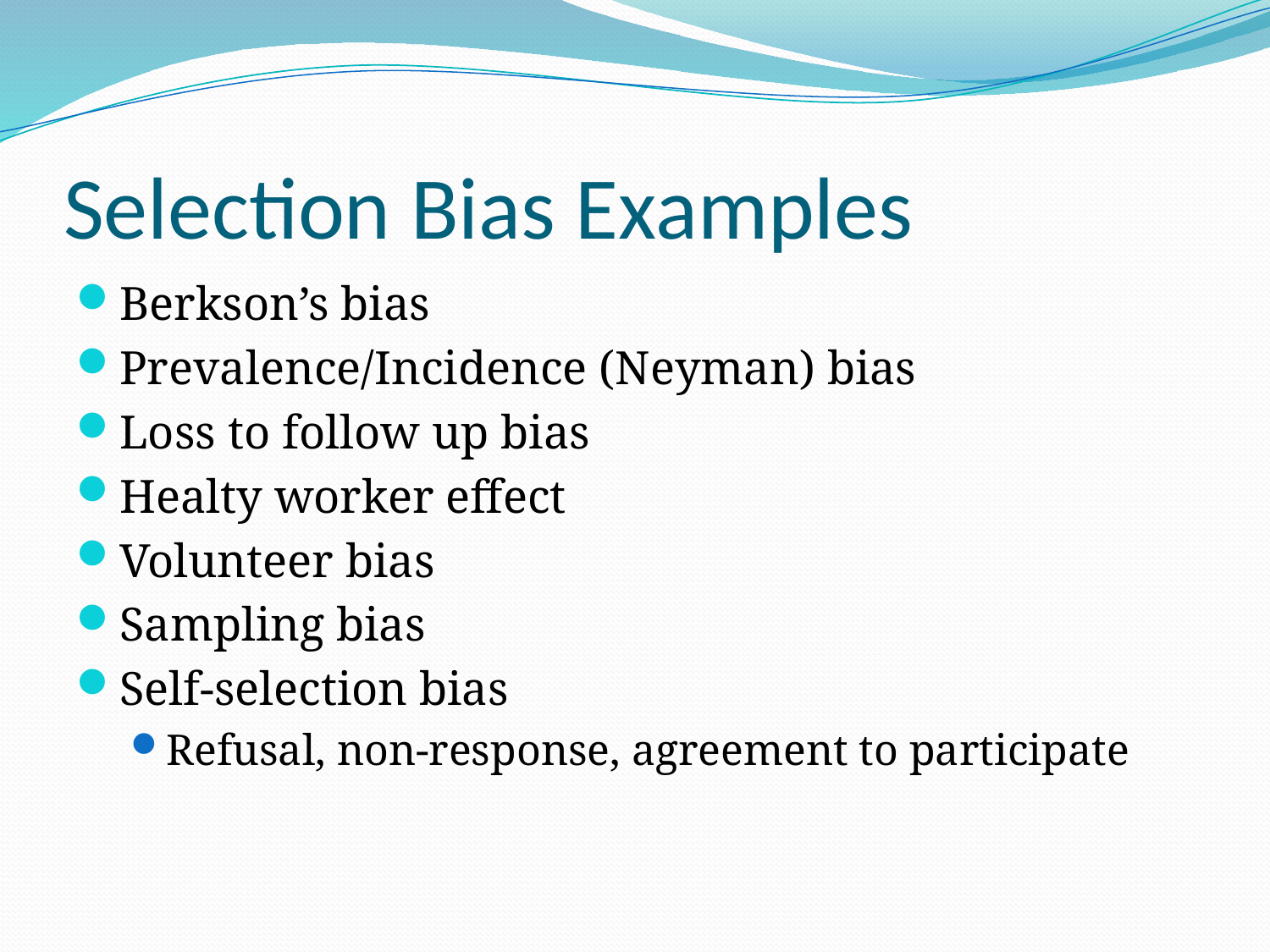

# Selection Bias Examples
Berkson’s bias
Prevalence/Incidence (Neyman) bias
Loss to follow up bias
Healty worker effect
Volunteer bias
Sampling bias
Self-selection bias
Refusal, non-response, agreement to participate